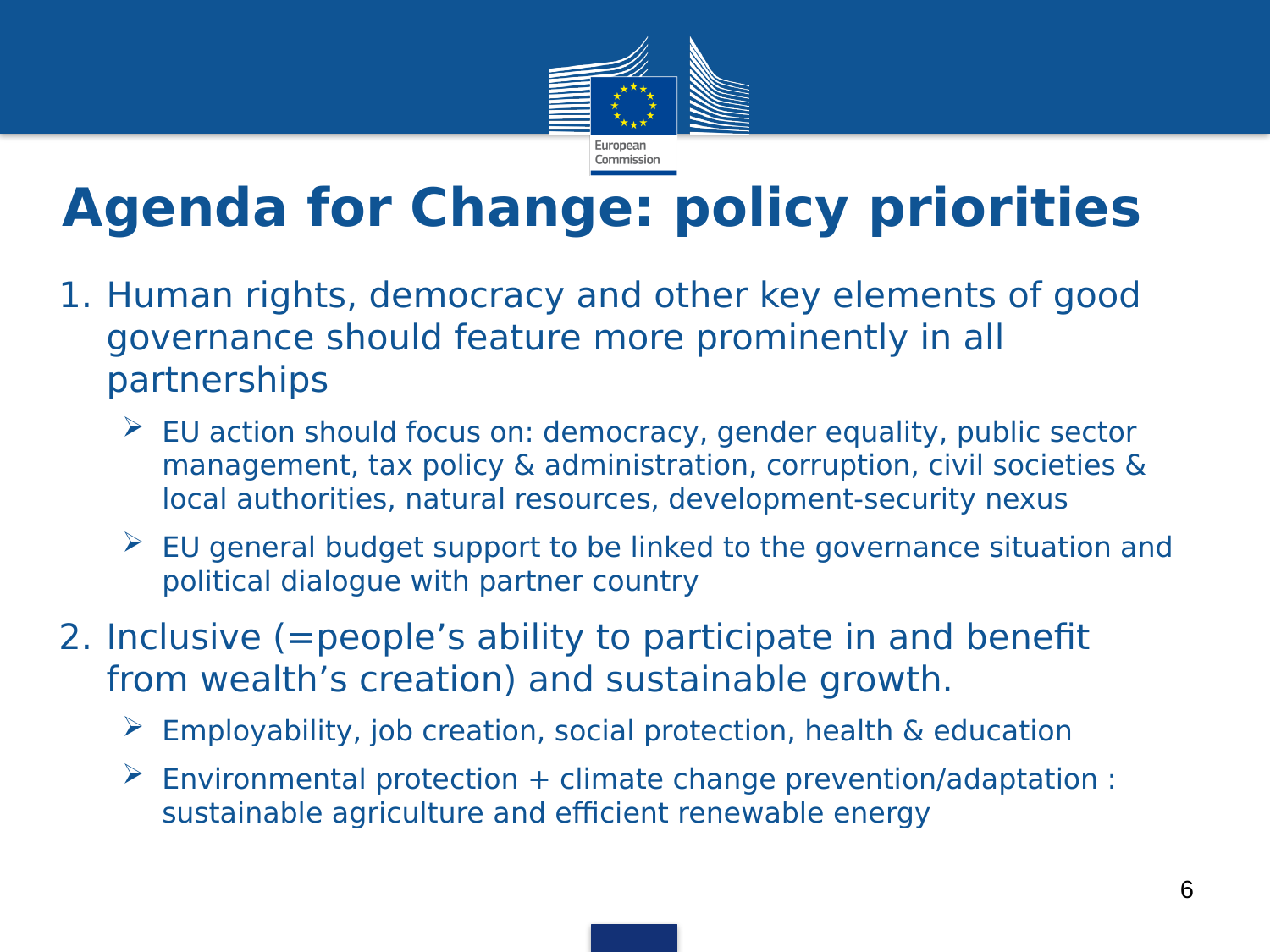

# Agenda for Change: policy priorities
Human rights, democracy and other key elements of good governance should feature more prominently in all partnerships
EU action should focus on: democracy, gender equality, public sector management, tax policy & administration, corruption, civil societies & local authorities, natural resources, development-security nexus
EU general budget support to be linked to the governance situation and political dialogue with partner country
Inclusive (=people’s ability to participate in and benefit from wealth’s creation) and sustainable growth.
Employability, job creation, social protection, health & education
Environmental protection + climate change prevention/adaptation : sustainable agriculture and efficient renewable energy
6